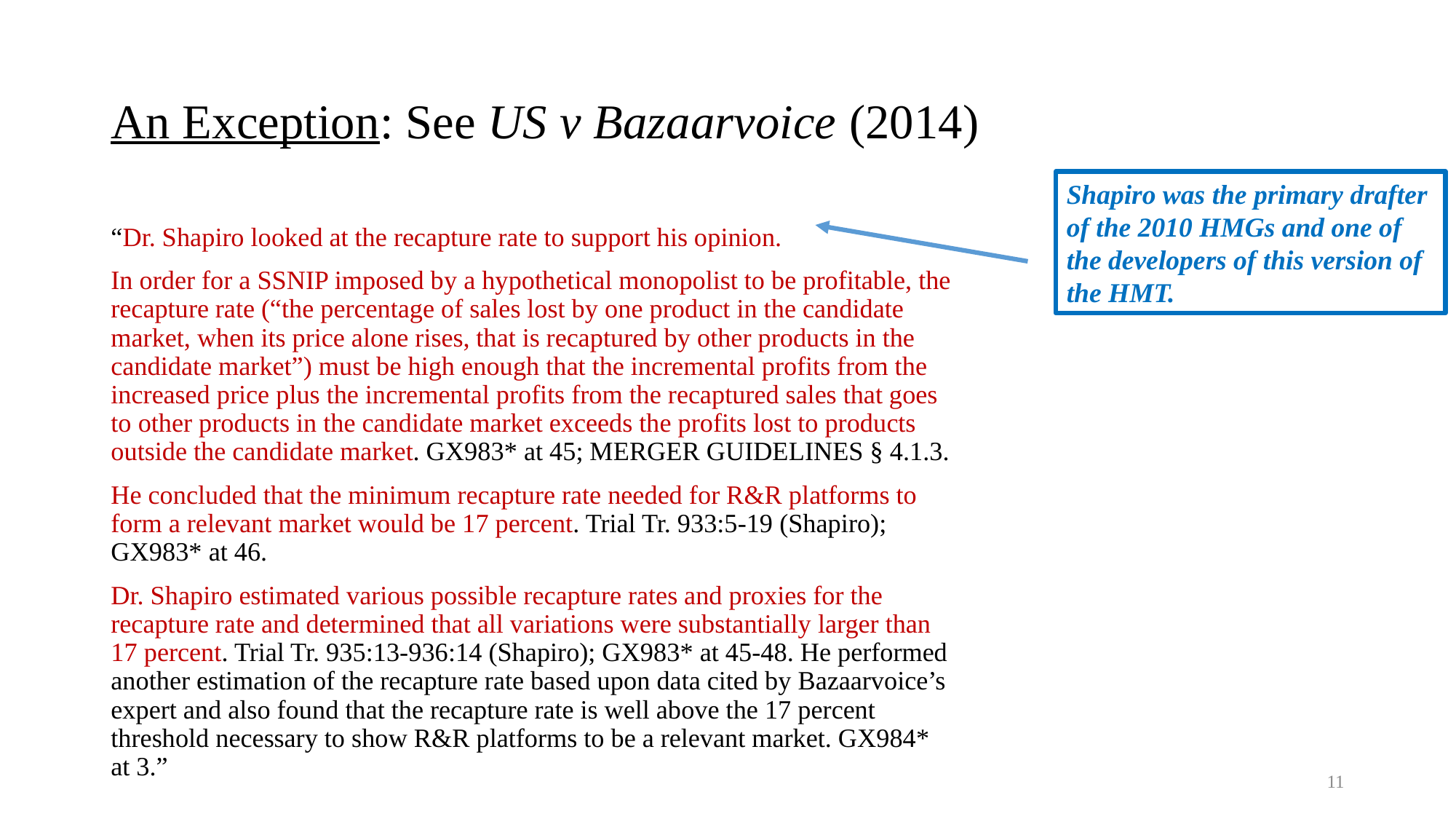

# An Exception: See US v Bazaarvoice (2014)
Shapiro was the primary drafter of the 2010 HMGs and one of the developers of this version of the HMT.
“Dr. Shapiro looked at the recapture rate to support his opinion.
In order for a SSNIP imposed by a hypothetical monopolist to be profitable, the recapture rate (“the percentage of sales lost by one product in the candidate market, when its price alone rises, that is recaptured by other products in the candidate market”) must be high enough that the incremental profits from the increased price plus the incremental profits from the recaptured sales that goes to other products in the candidate market exceeds the profits lost to products outside the candidate market. GX983* at 45; MERGER GUIDELINES § 4.1.3.
He concluded that the minimum recapture rate needed for R&R platforms to form a relevant market would be 17 percent. Trial Tr. 933:5-19 (Shapiro); GX983* at 46.
Dr. Shapiro estimated various possible recapture rates and proxies for the recapture rate and determined that all variations were substantially larger than 17 percent. Trial Tr. 935:13-936:14 (Shapiro); GX983* at 45-48. He performed another estimation of the recapture rate based upon data cited by Bazaarvoice’s expert and also found that the recapture rate is well above the 17 percent threshold necessary to show R&R platforms to be a relevant market. GX984* at 3.”
11